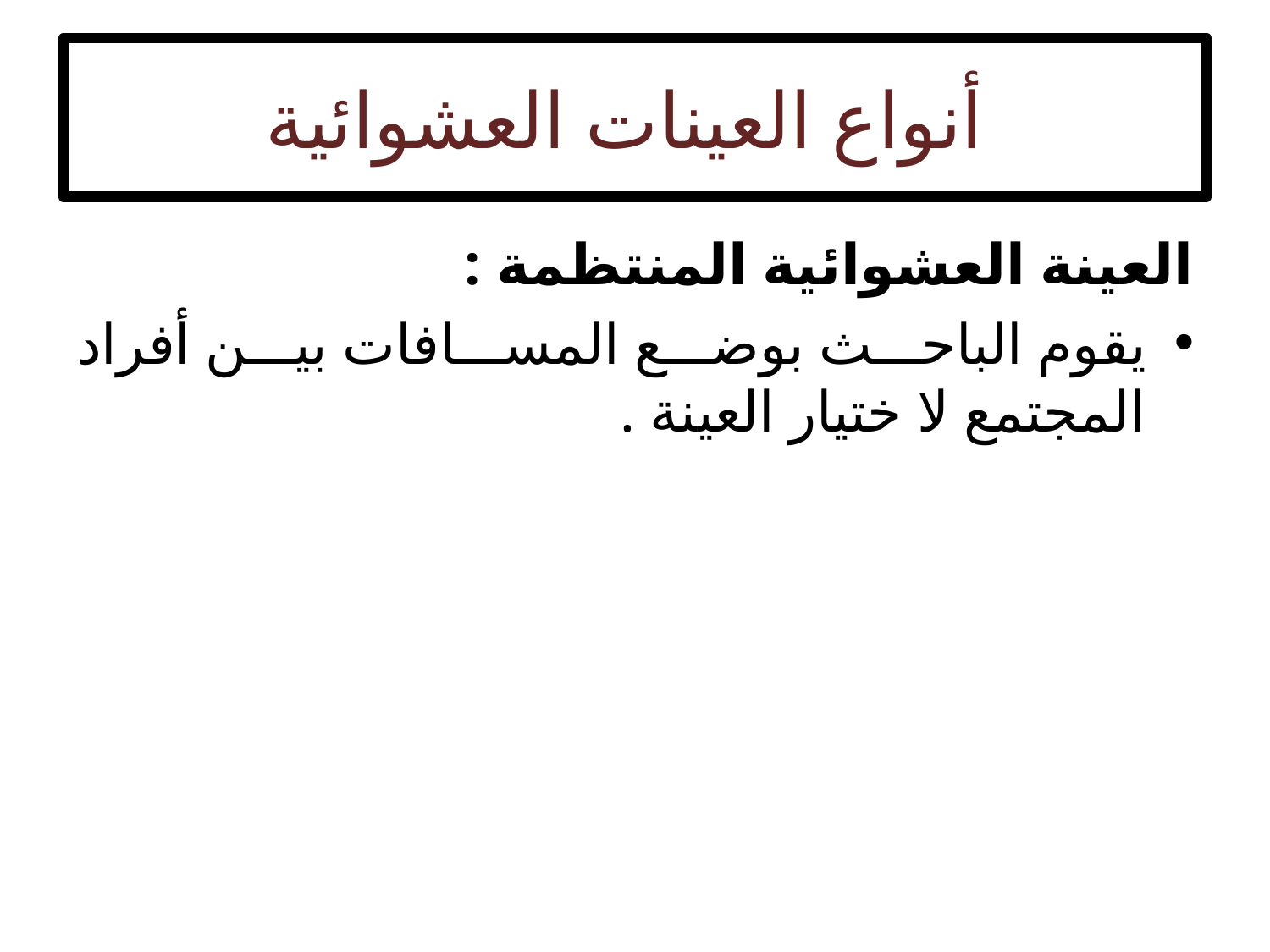

# أنواع العينات العشوائية
العينة العشوائية المنتظمة :
يقوم الباحث بوضع المسافات بين أفراد المجتمع لا ختيار العينة .